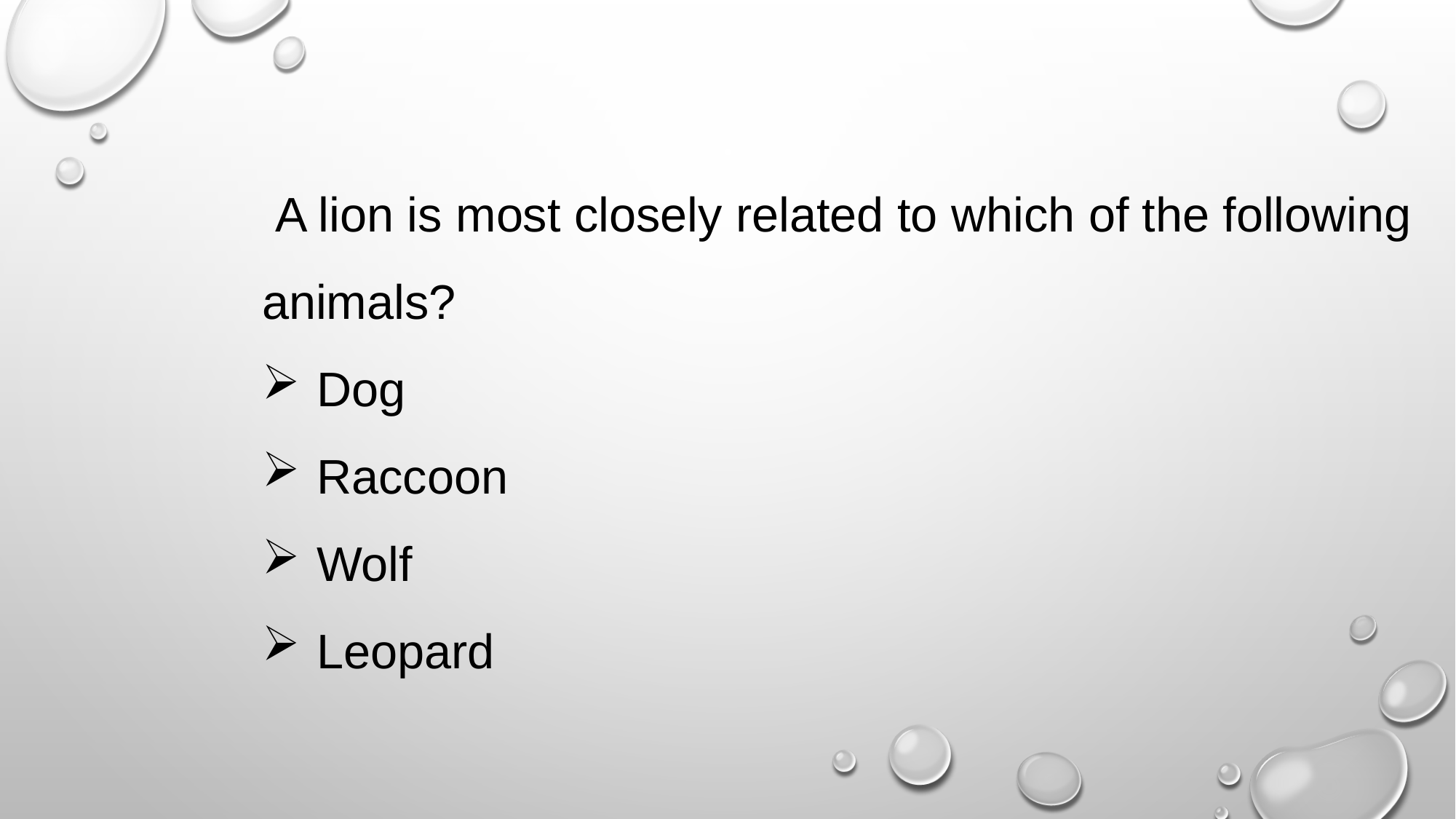

A lion is most closely related to which of the following animals?
Dog
Raccoon
Wolf
Leopard